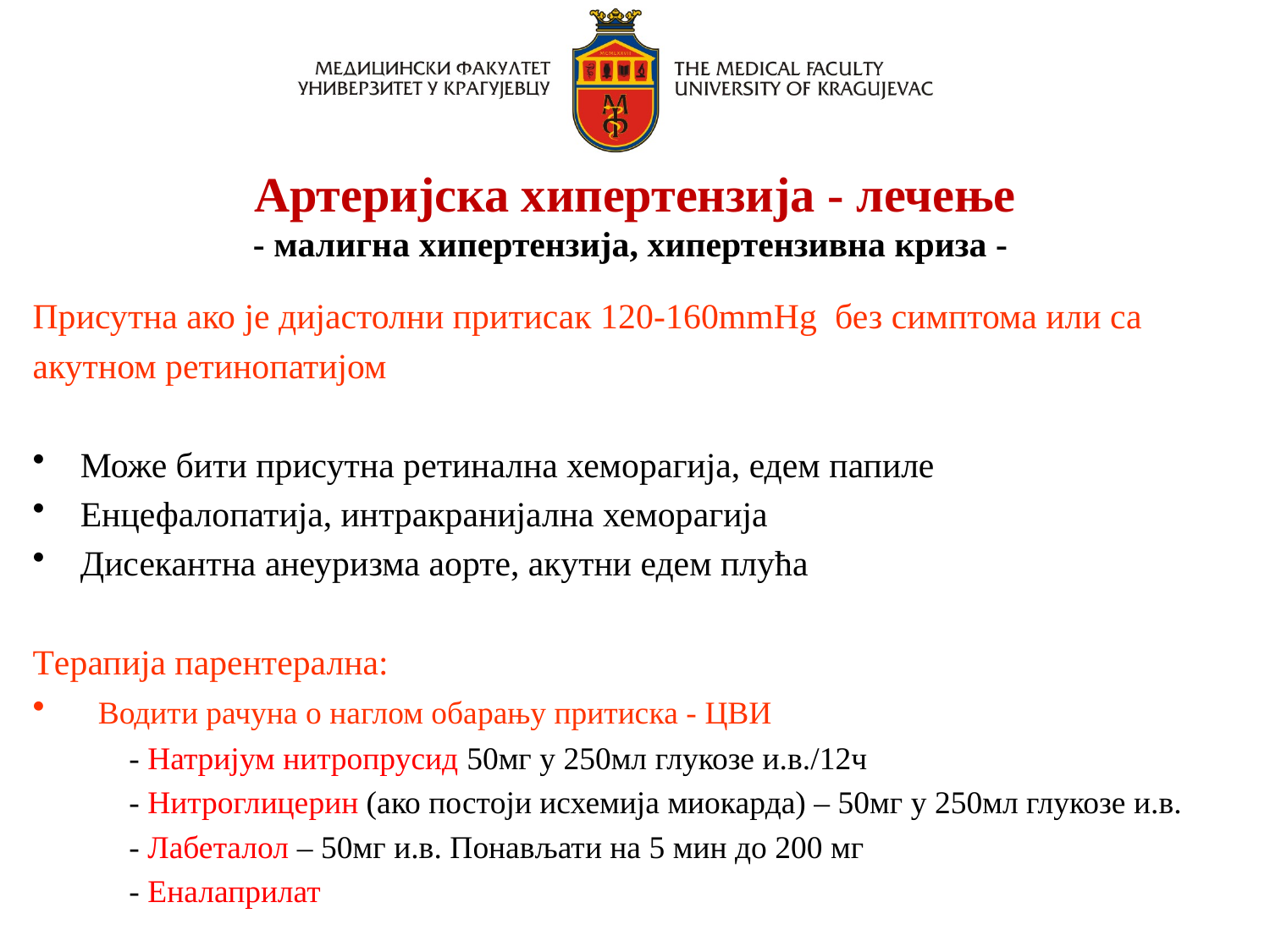

# Артеријска хипертензија - лечење - малигна хипертензија, хипертензивна криза -
Присутна ако је дијастолни притисак 120-160mmHg  без симптома или са
акутном ретинопатијом

Може бити присутна ретинална хеморагија, едем папиле
Енцефалопатија, интракранијална хеморагија
Дисекантна анеуризма аорте, акутни едем плућа

Tерапија парентерална:
  Водити рачуна о наглом обарању притиска - ЦВИ
            - Натријум нитропрусид 50мг у 250мл глукозе и.в./12ч
            - Нитроглицерин (ако постоји исхемија миокарда) – 50мг у 250мл глукозе и.в.
            - Лабеталол – 50мг и.в. Понављати на 5 мин до 200 мг
            - Еналаприлат